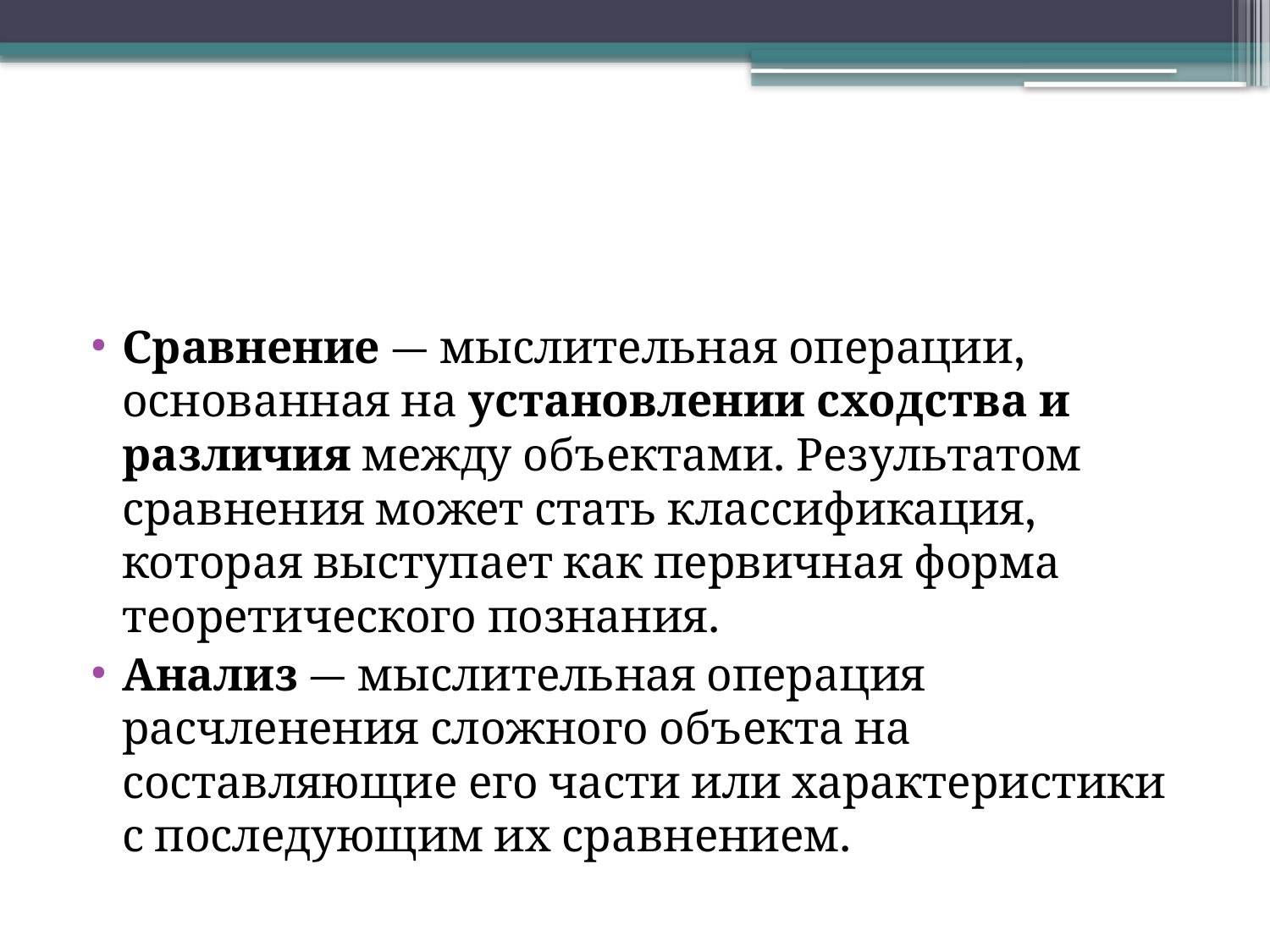

Сравнение — мыслительная операции, основанная на установлении сходства и различия между объектами. Результатом сравнения может стать классификация, которая выступает как первичная форма теоретического познания.
Анализ — мыслительная операция расчленения сложного объекта на составляющие его части или характеристики с последующим их сравнением.